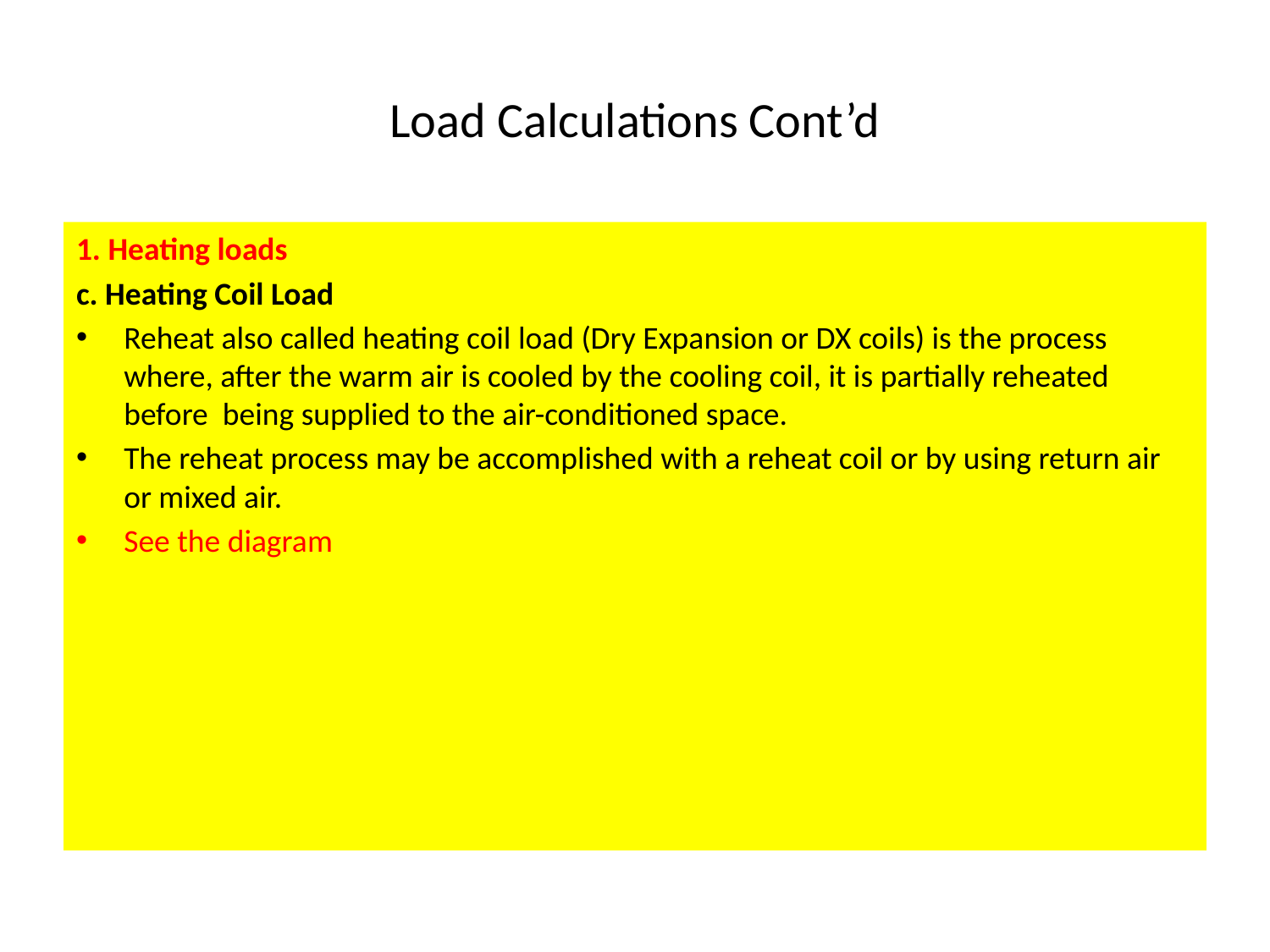

# Load Calculations Cont’d
1. Heating loads
c. Heating Coil Load
Reheat also called heating coil load (Dry Expansion or DX coils) is the process where, after the warm air is cooled by the cooling coil, it is partially reheated before  being supplied to the air-conditioned space.
The reheat process may be accomplished with a reheat coil or by using return air or mixed air.
See the diagram